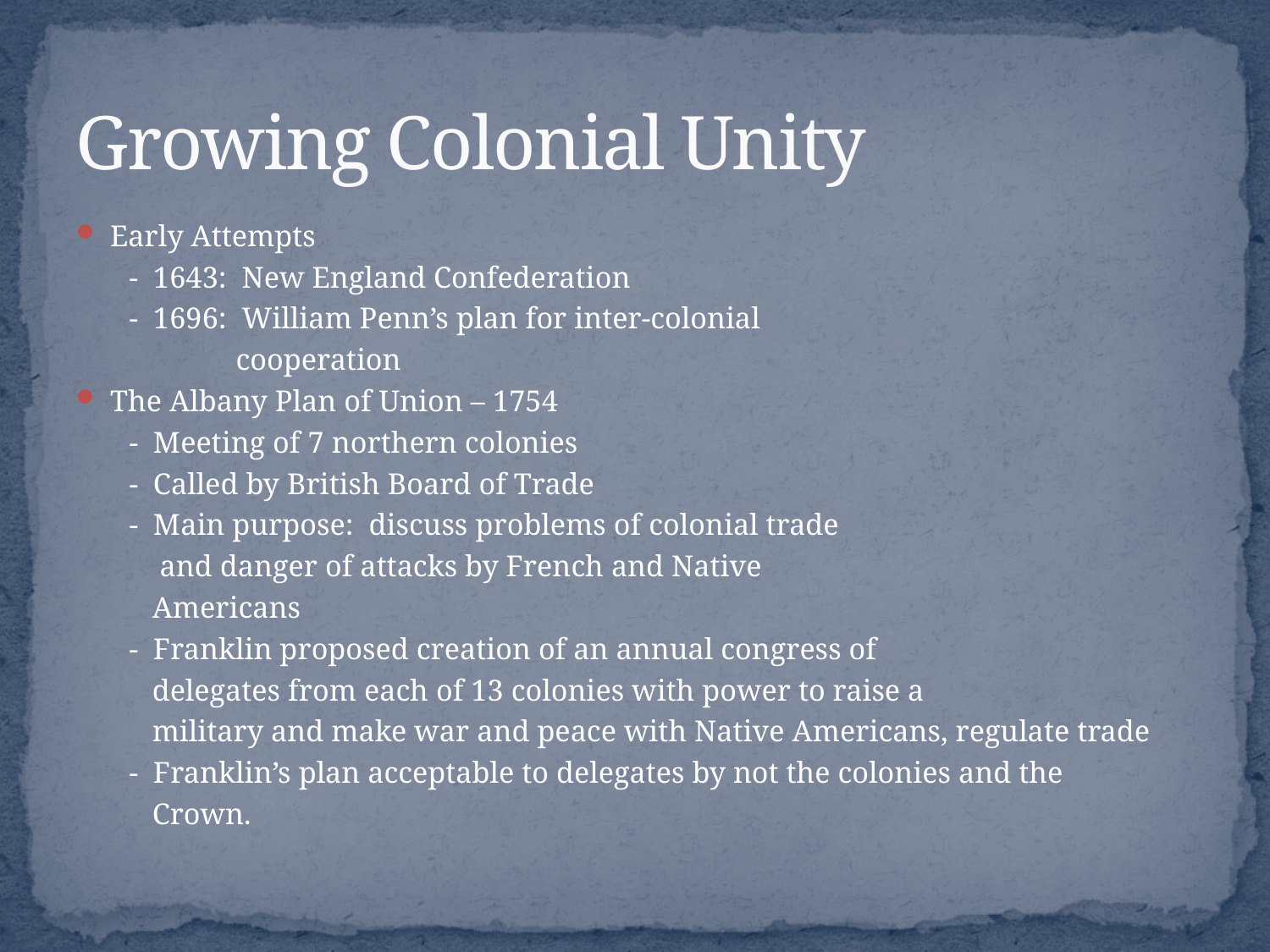

# Growing Colonial Unity
Early Attempts
       -  1643:  New England Confederation
       -  1696:  William Penn’s plan for inter-colonial
                     cooperation
The Albany Plan of Union – 1754
       -  Meeting of 7 northern colonies
       -  Called by British Board of Trade
       -  Main purpose:  discuss problems of colonial trade
           and danger of attacks by French and Native
          Americans
       -  Franklin proposed creation of an annual congress of
          delegates from each of 13 colonies with power to raise a
          military and make war and peace with Native Americans, regulate trade
       -  Franklin’s plan acceptable to delegates by not the colonies and the
          Crown.